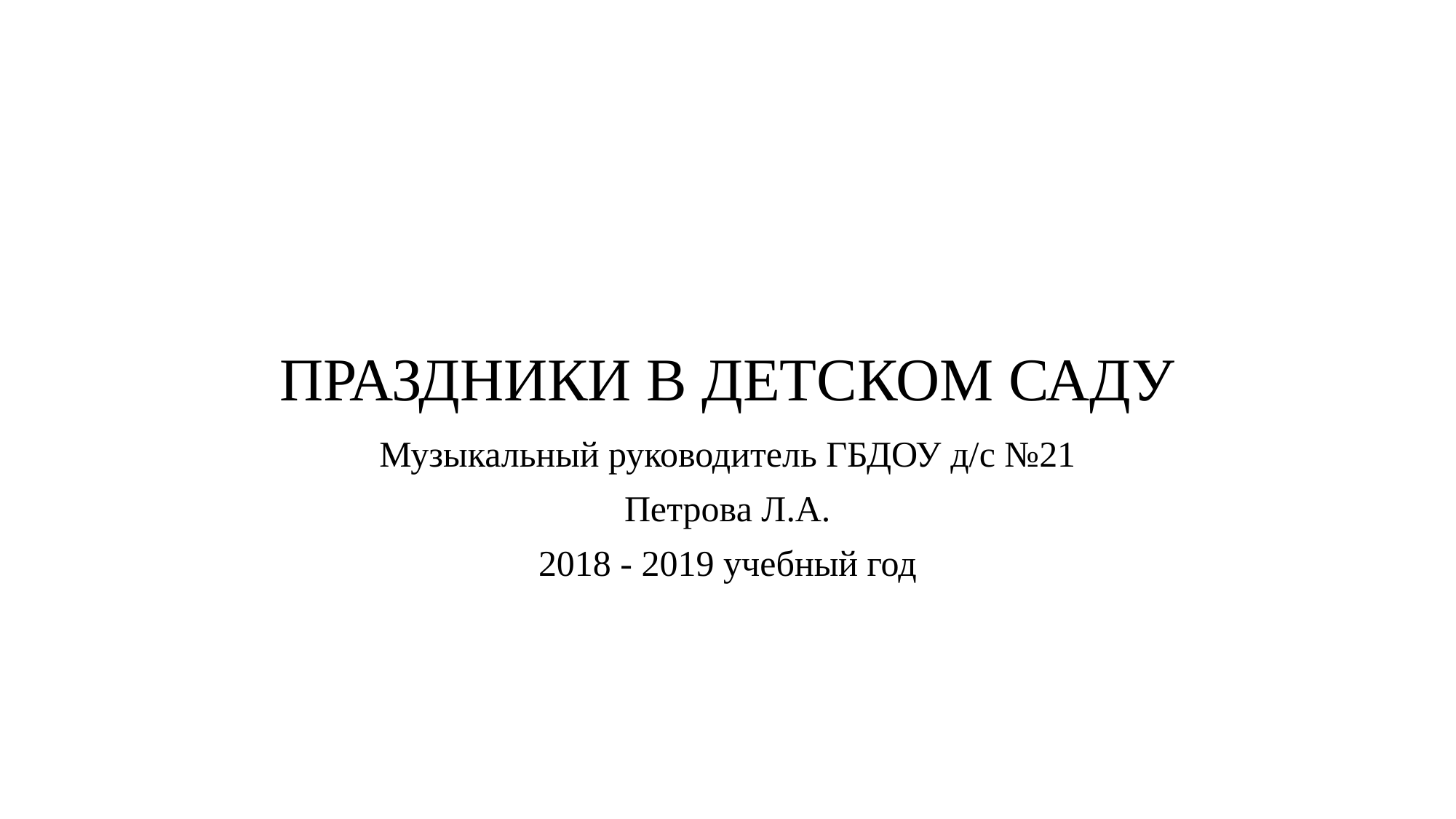

# ПРАЗДНИКИ В ДЕТСКОМ САДУ
Музыкальный руководитель ГБДОУ д/с №21
Петрова Л.А.
2018 - 2019 учебный год